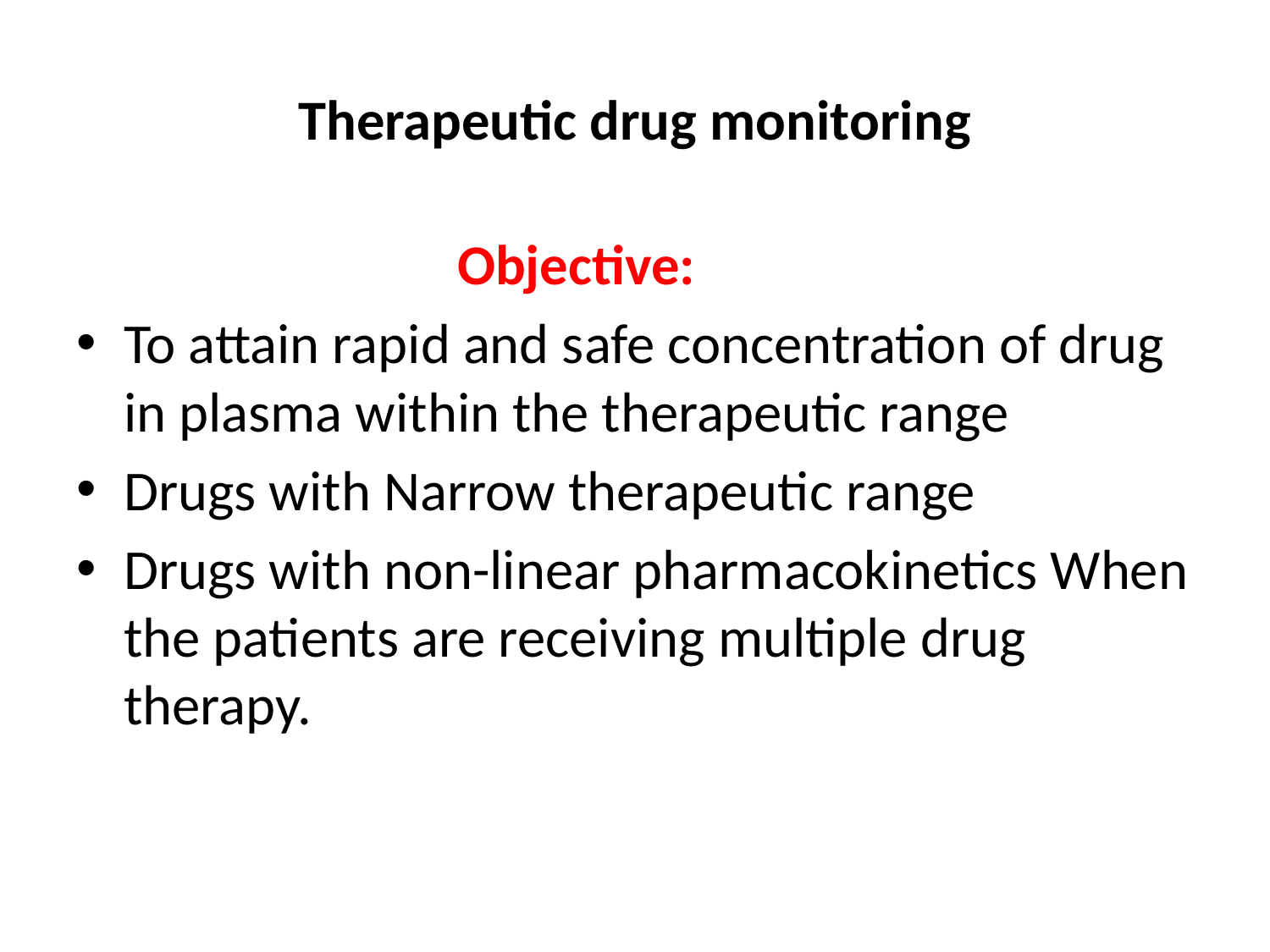

# Therapeutic drug monitoring
                              Objective:
To attain rapid and safe concentration of drug in plasma within the therapeutic range
Drugs with Narrow therapeutic range
Drugs with non-linear pharmacokinetics When the patients are receiving multiple drug therapy.